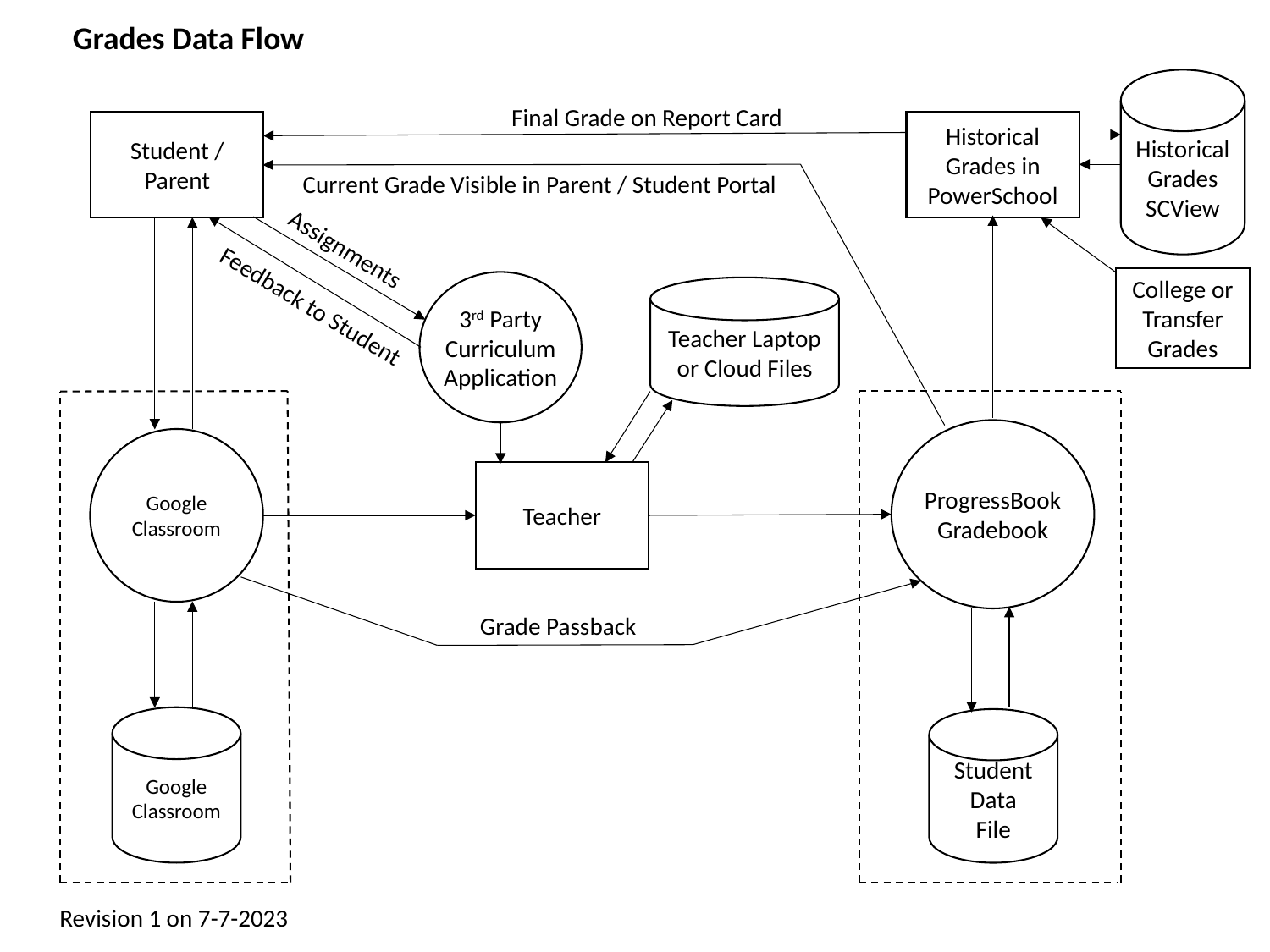

Grades Data Flow
Historical
Grades
SCView
Final Grade on Report Card
Student / Parent
Historical Grades in PowerSchool
Current Grade Visible in Parent / Student Portal
Assignments
College or Transfer Grades
3rd Party
Curriculum
Application
Teacher Laptop or Cloud Files
Feedback to Student
ProgressBook
Gradebook
Google
Classroom
Teacher
Grade Passback
Google
Classroom
Student
Data
File
Revision 1 on 7-7-2023